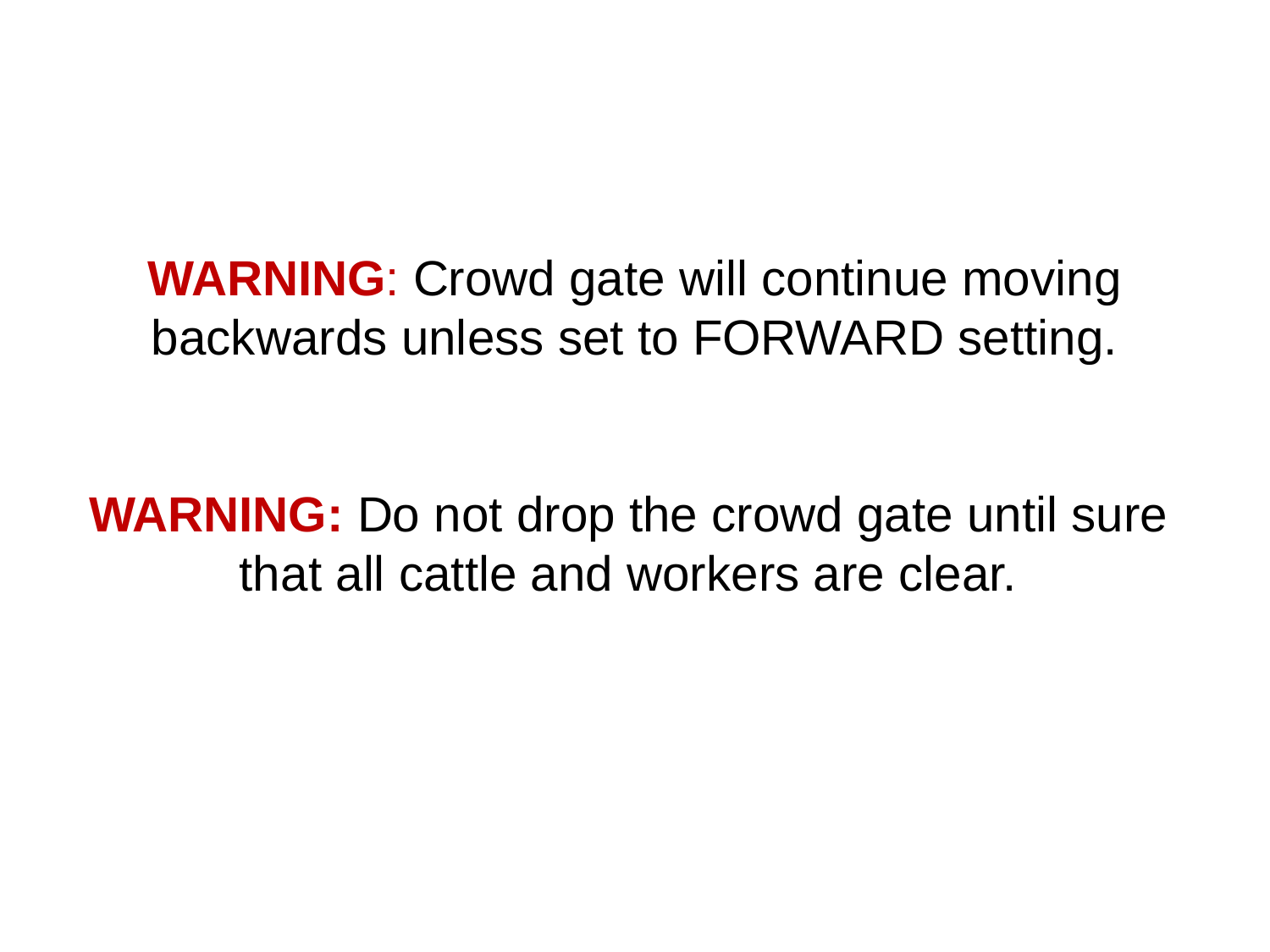

WARNING: Crowd gate will continue moving backwards unless set to FORWARD setting.
WARNING: Do not drop the crowd gate until sure that all cattle and workers are clear.